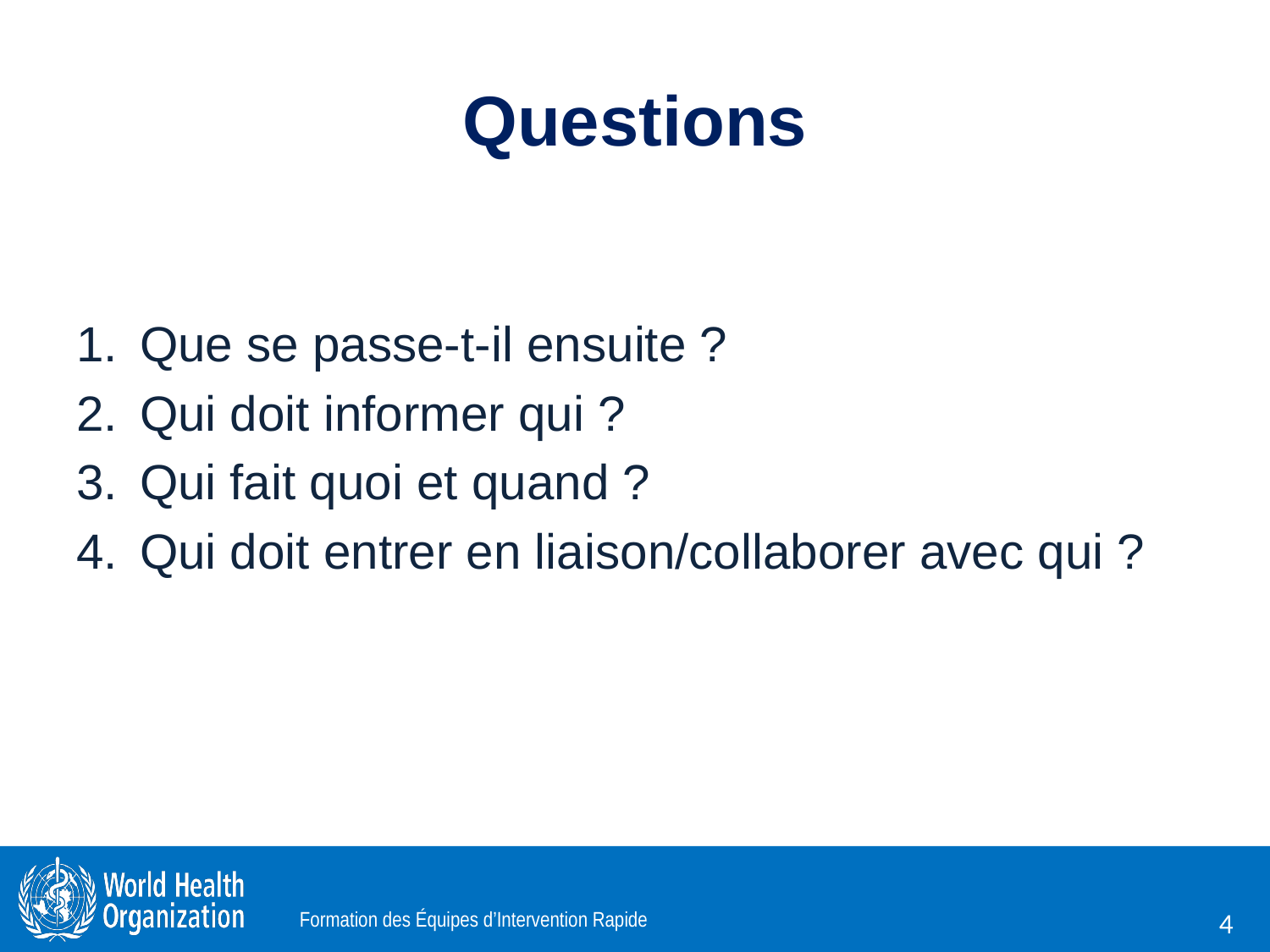

# Questions
Que se passe-t-il ensuite ?
Qui doit informer qui ?
Qui fait quoi et quand ?
Qui doit entrer en liaison/collaborer avec qui ?